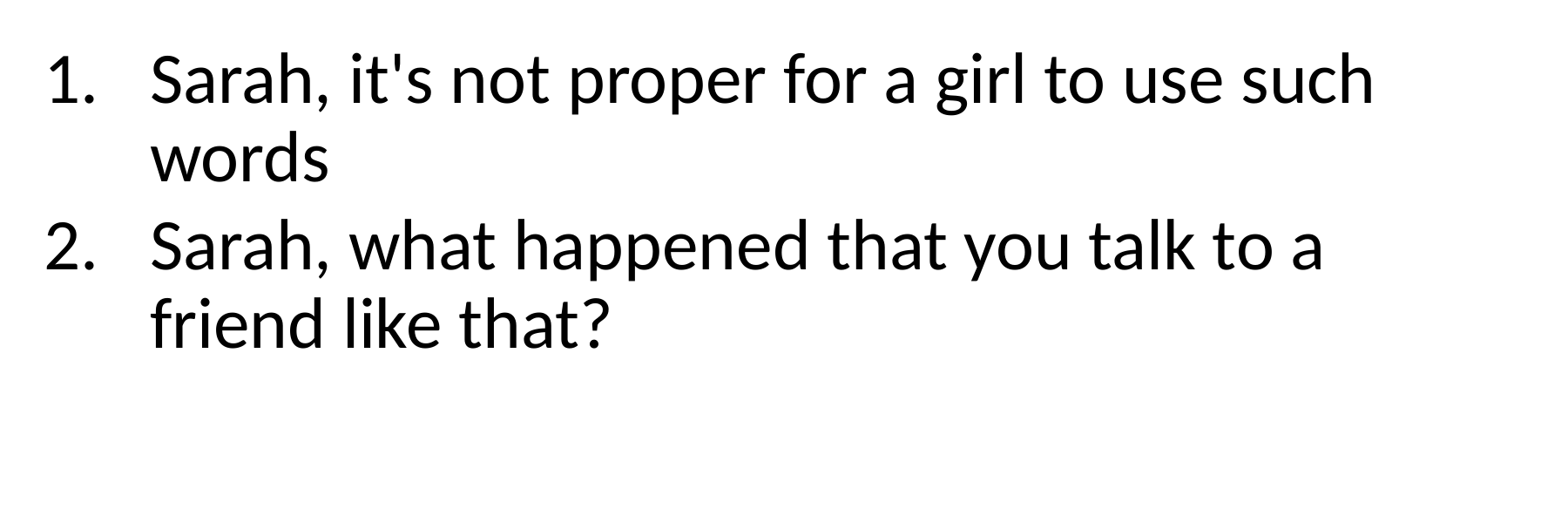

Sarah, it's not proper for a girl to use such words
Sarah, what happened that you talk to a friend like that?